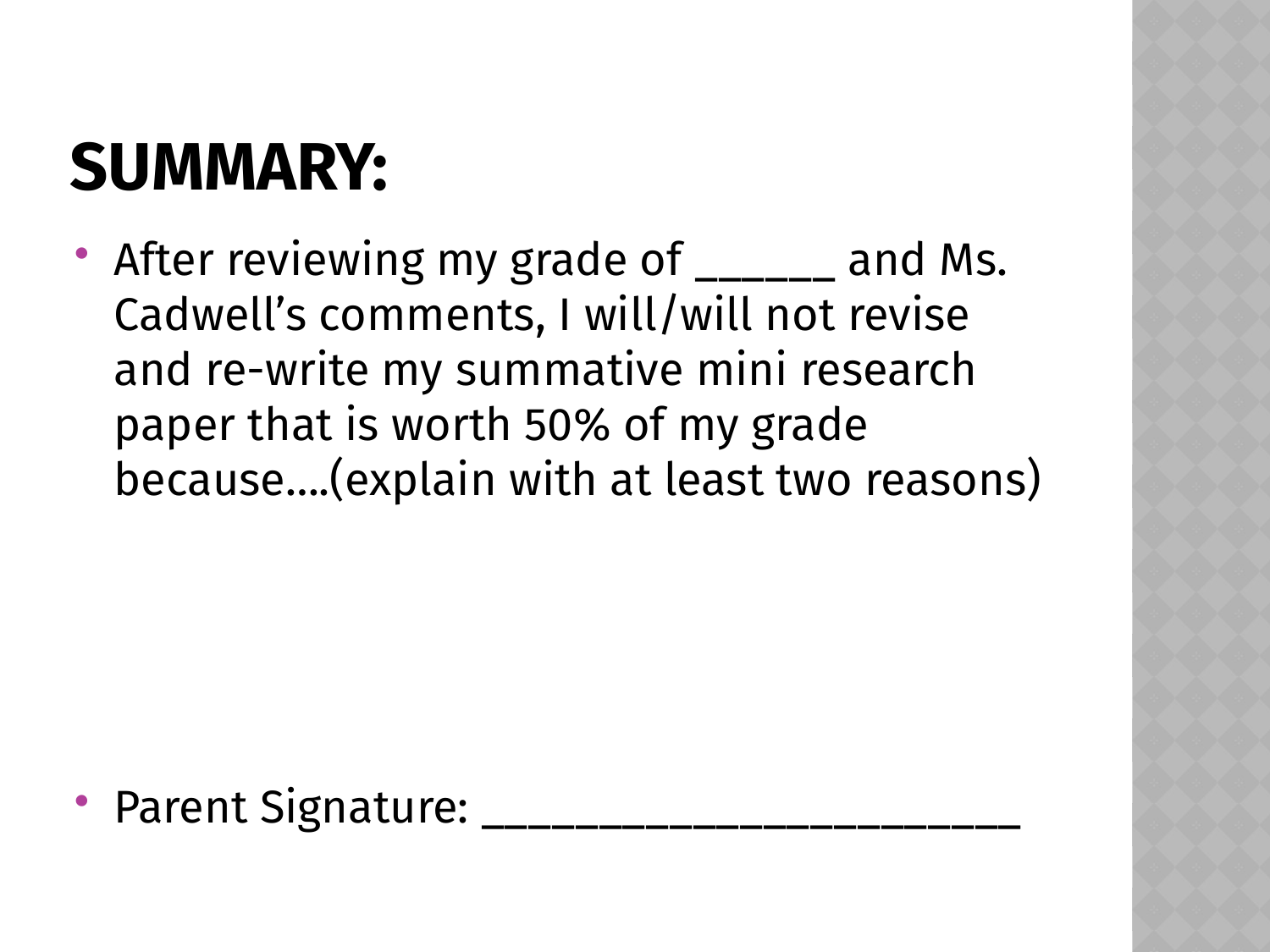

# Summary:
After reviewing my grade of ______ and Ms. Cadwell’s comments, I will/will not revise and re-write my summative mini research paper that is worth 50% of my grade because….(explain with at least two reasons)

Parent Signature: _______________________